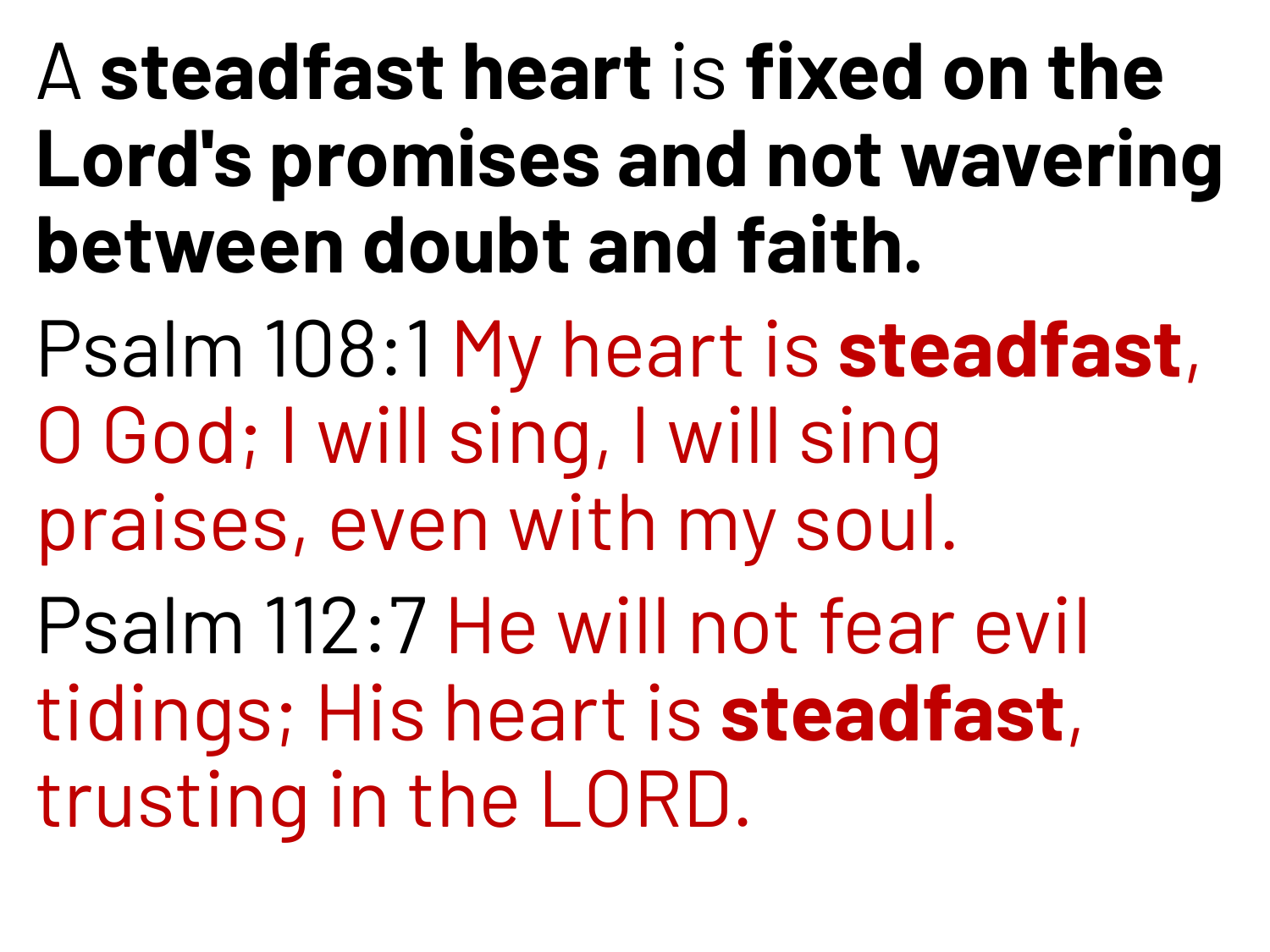

A steadfast heart is fixed on the Lord's promises and not wavering between doubt and faith.
Psalm 108:1 My heart is steadfast, O God; I will sing, I will sing praises, even with my soul.
Psalm 112:7 He will not fear evil tidings; His heart is steadfast, trusting in the LORD.